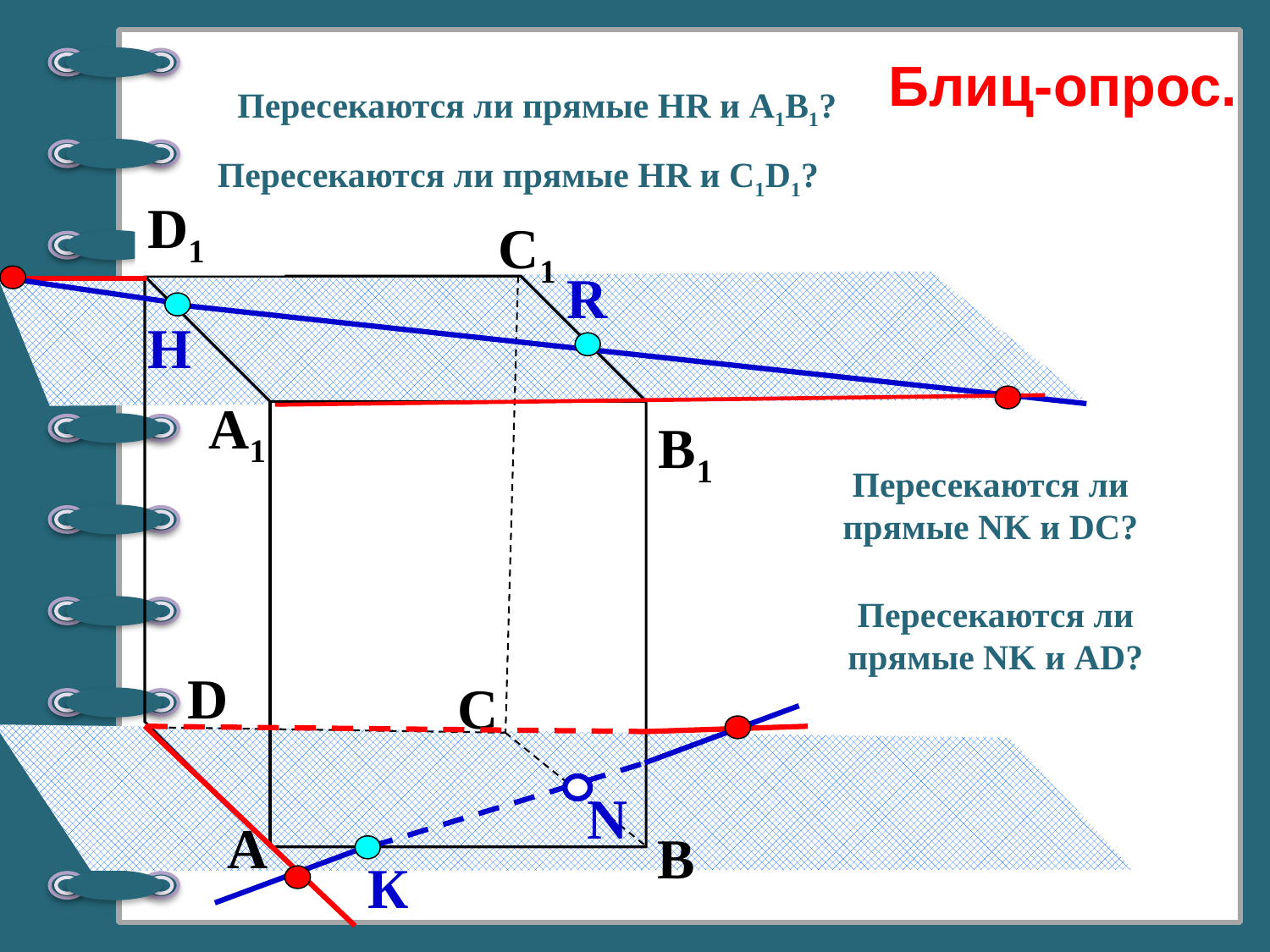

Блиц-опрос.
Пересекаются ли прямые НR и А1В1?
Пересекаются ли прямые НR и С1D1?
D1
С1
R

Н

А1

B1
Пересекаются ли
прямые NK и DC?
Пересекаются ли
прямые NK и АD?
D
С

N
А
В

К